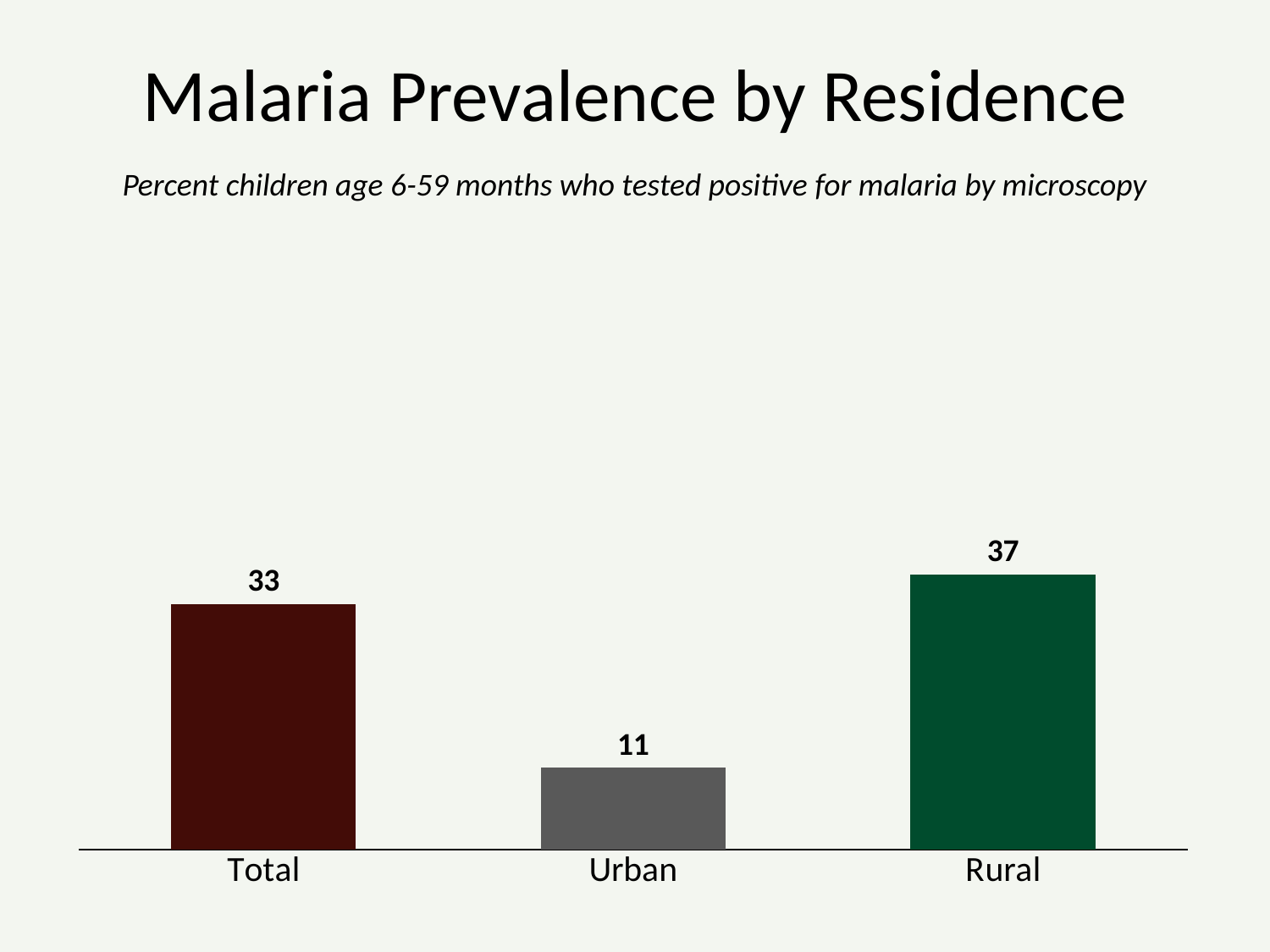

Malaria Prevalence by Residence
Percent children age 6-59 months who tested positive for malaria by microscopy

### Chart

| Category |  |
|---|---|
| Total | 33.0 |
| Urban | 11.0 |
| Rural | 37.0 |